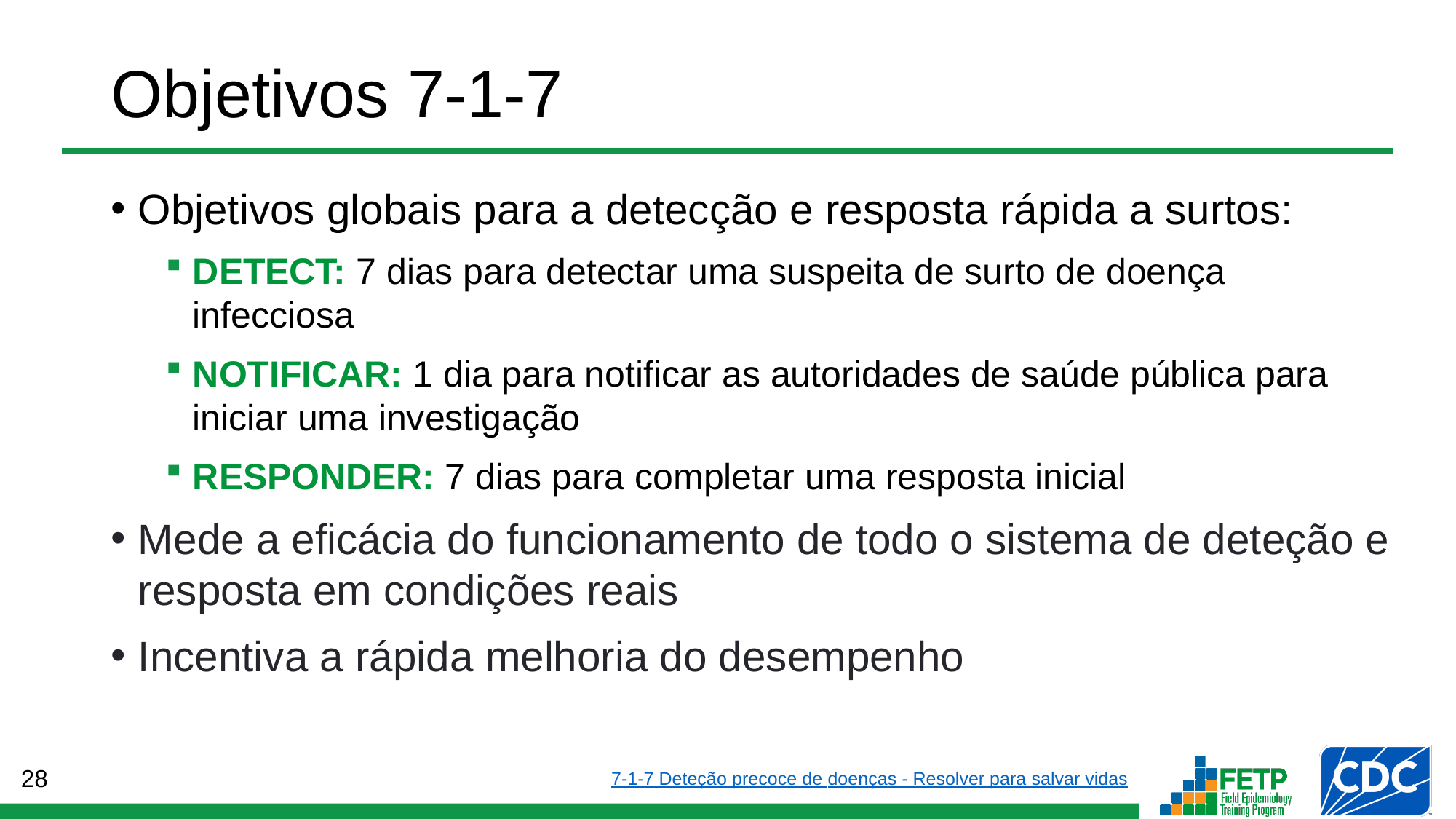

# Objetivos 7-1-7
Objetivos globais para a detecção e resposta rápida a surtos:
DETECT: 7 dias para detectar uma suspeita de surto de doença infecciosa
NOTIFICAR: 1 dia para notificar as autoridades de saúde pública para iniciar uma investigação
RESPONDER: 7 dias para completar uma resposta inicial
Mede a eficácia do funcionamento de todo o sistema de deteção e resposta em condições reais
Incentiva a rápida melhoria do desempenho

7-1-7 Deteção precoce de doenças - Resolver para salvar vidas